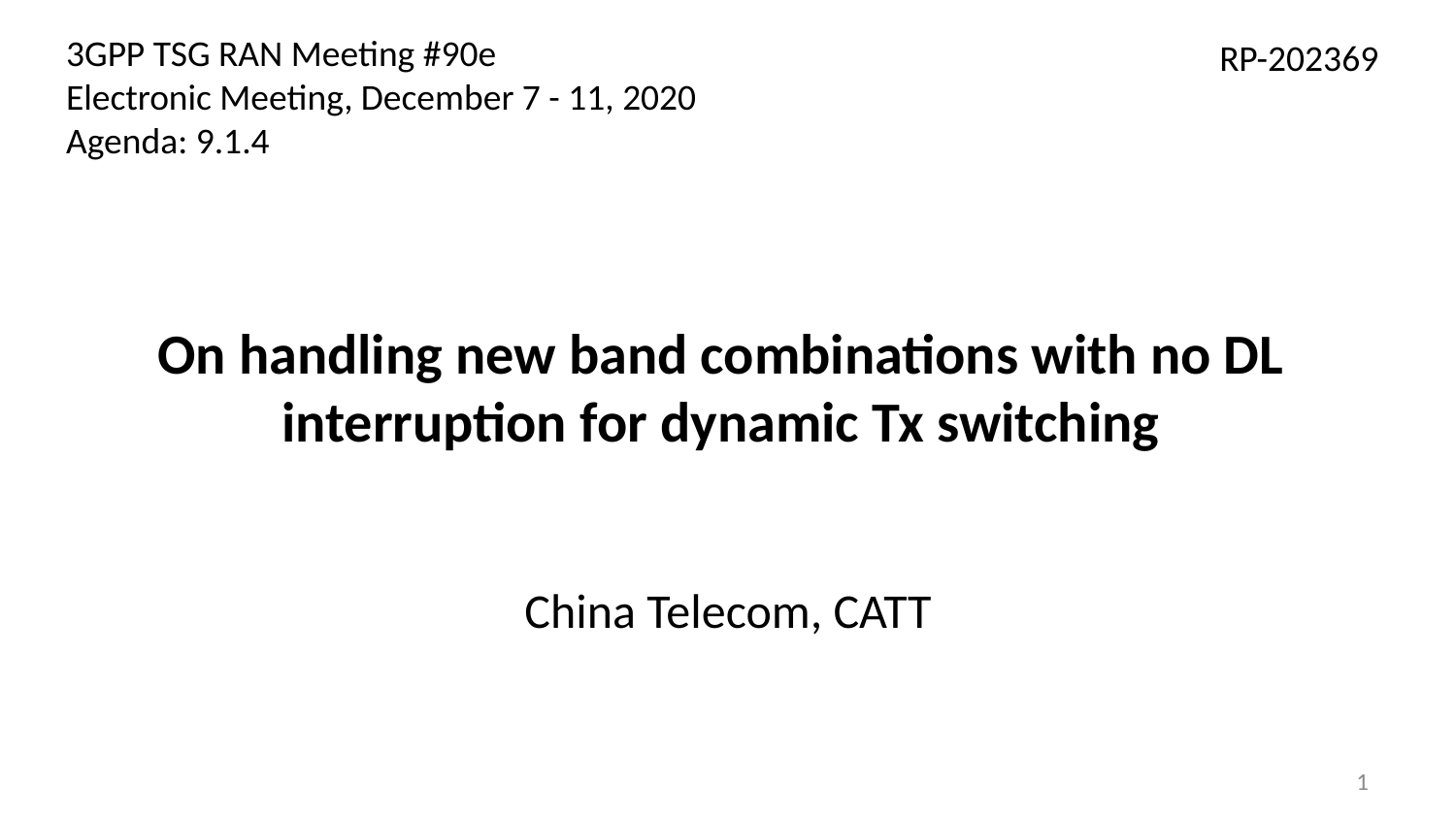

3GPP TSG RAN Meeting #90e
Electronic Meeting, December 7 - 11, 2020
Agenda: 9.1.4
RP-202369
# On handling new band combinations with no DL interruption for dynamic Tx switching
China Telecom, CATT
1